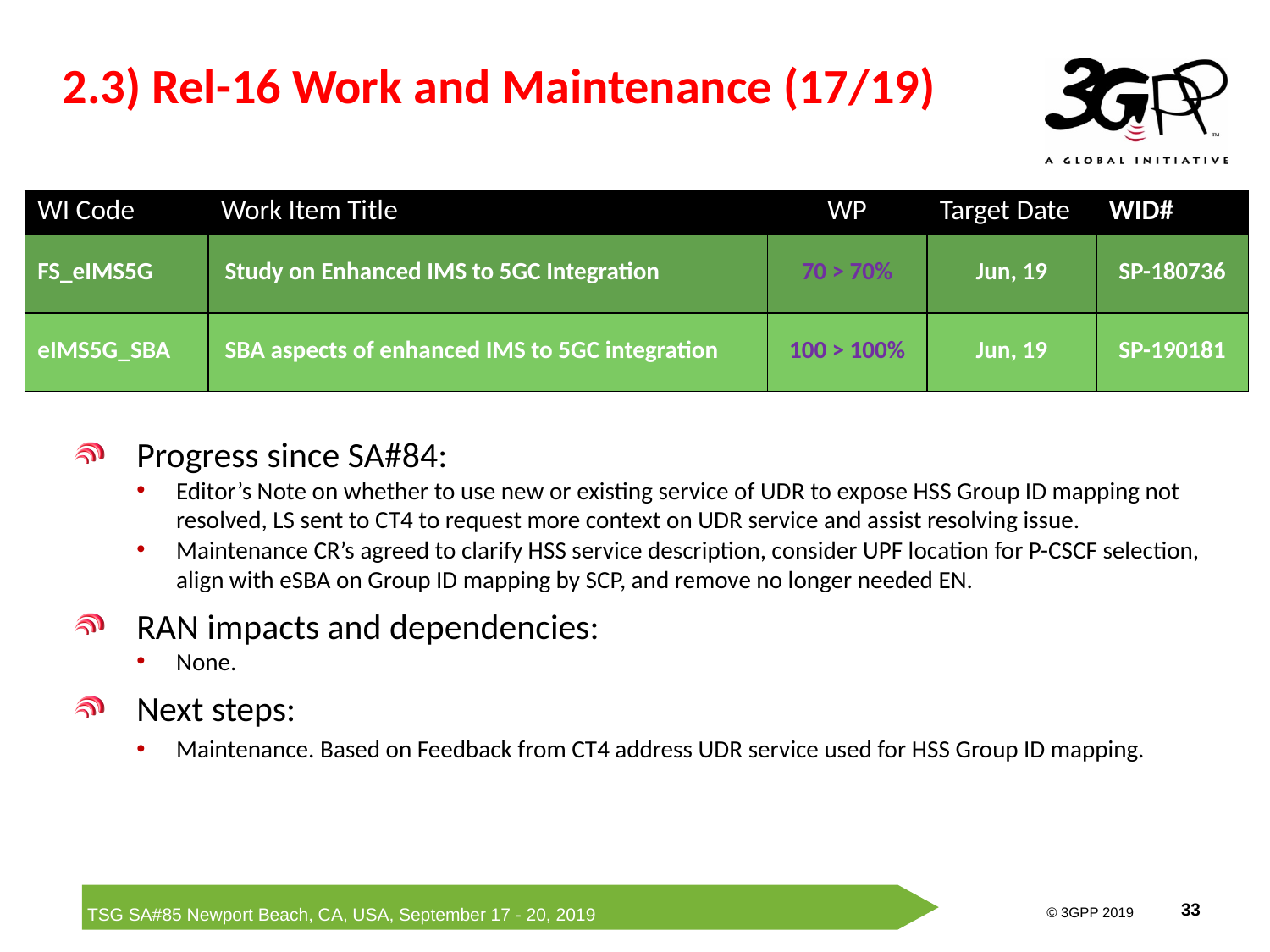

# 2.3) Rel-16 Work and Maintenance (17/19)
| WI Code | Work Item Title | WP | Target Date | WID# |
| --- | --- | --- | --- | --- |
| FS\_eIMS5G | Study on Enhanced IMS to 5GC Integration | 70 > 70% | Jun, 19 | SP-180736 |
| eIMS5G\_SBA | SBA aspects of enhanced IMS to 5GC integration | 100 > 100% | Jun, 19 | SP-190181 |
Progress since SA#84:
Editor’s Note on whether to use new or existing service of UDR to expose HSS Group ID mapping not resolved, LS sent to CT4 to request more context on UDR service and assist resolving issue.
Maintenance CR’s agreed to clarify HSS service description, consider UPF location for P-CSCF selection, align with eSBA on Group ID mapping by SCP, and remove no longer needed EN.
RAN impacts and dependencies:
None.
Next steps:
Maintenance. Based on Feedback from CT4 address UDR service used for HSS Group ID mapping.